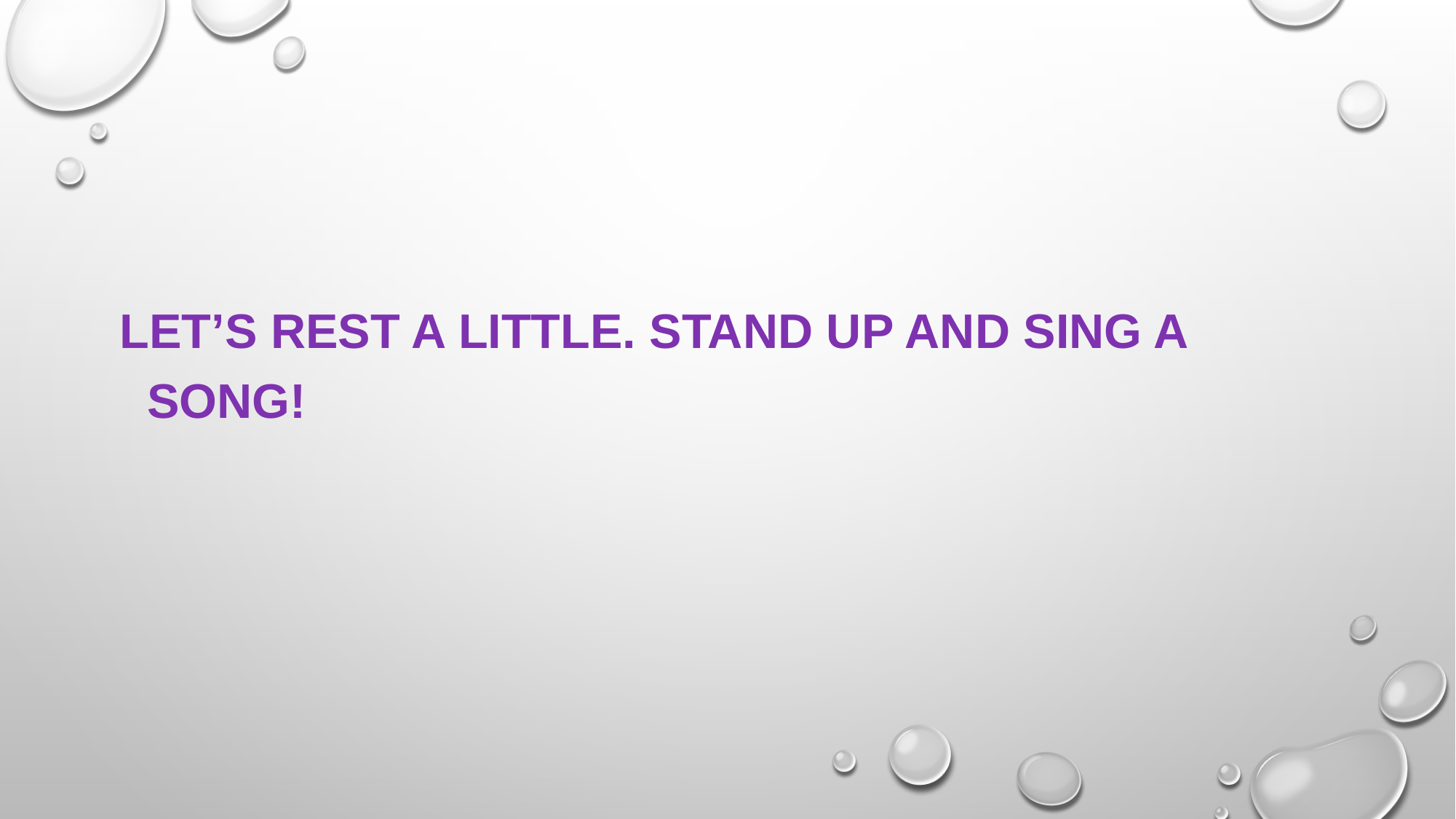

Let’s rest a little. Stand Up and sing a song!